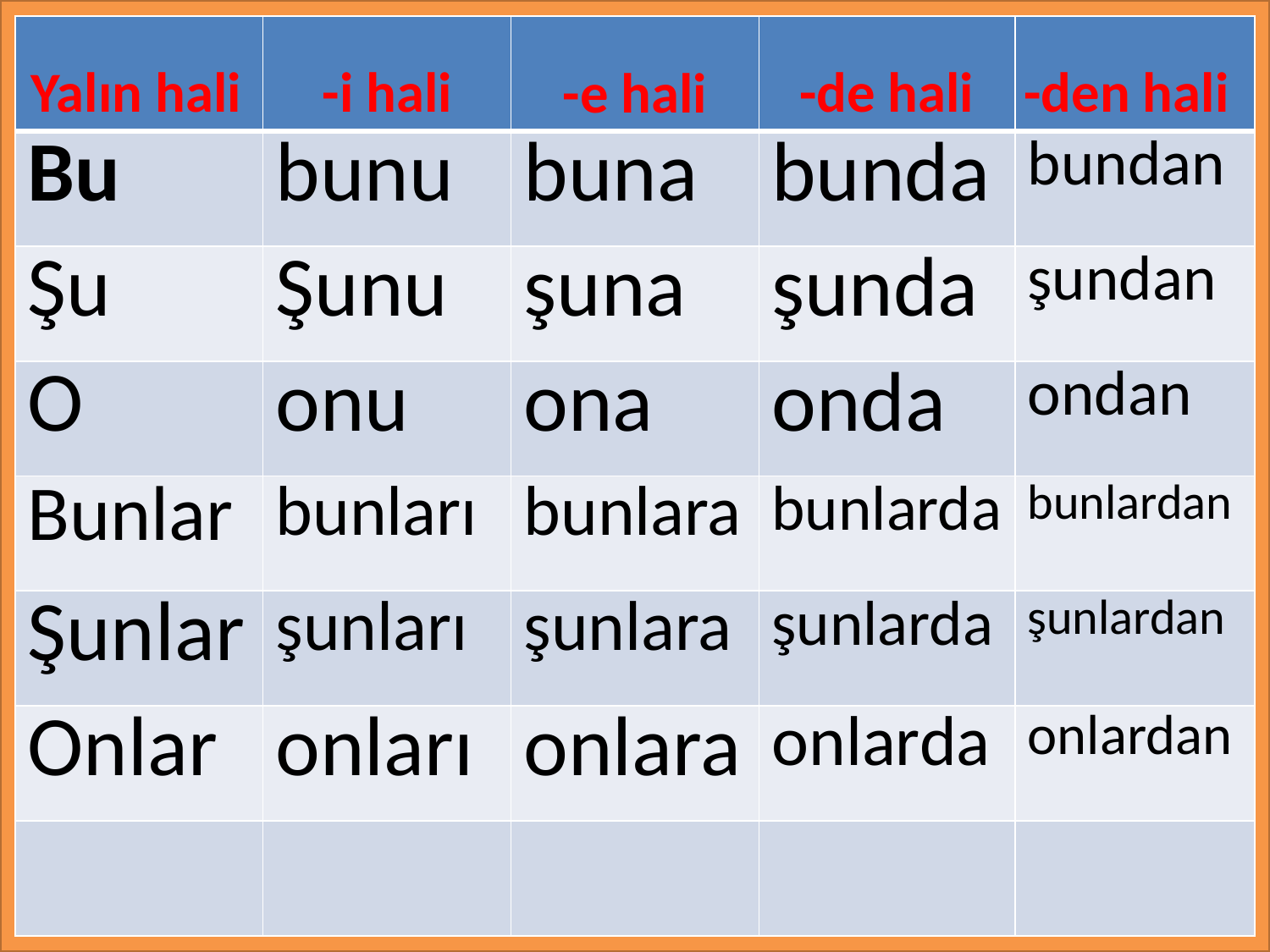

|  |  |  |  |  |
| --- | --- | --- | --- | --- |
| Bu | bunu | buna | bunda | bundan |
| Şu | Şunu | şuna | şunda | şundan |
| O | onu | ona | onda | ondan |
| Bunlar | bunları | bunlara | bunlarda | bunlardan |
| Şunlar | şunları | şunlara | şunlarda | şunlardan |
| Onlar | onları | onlara | onlarda | onlardan |
|  |  |  |  |  |
Yalın hali
-i hali
-den hali
-de hali
-e hali

#